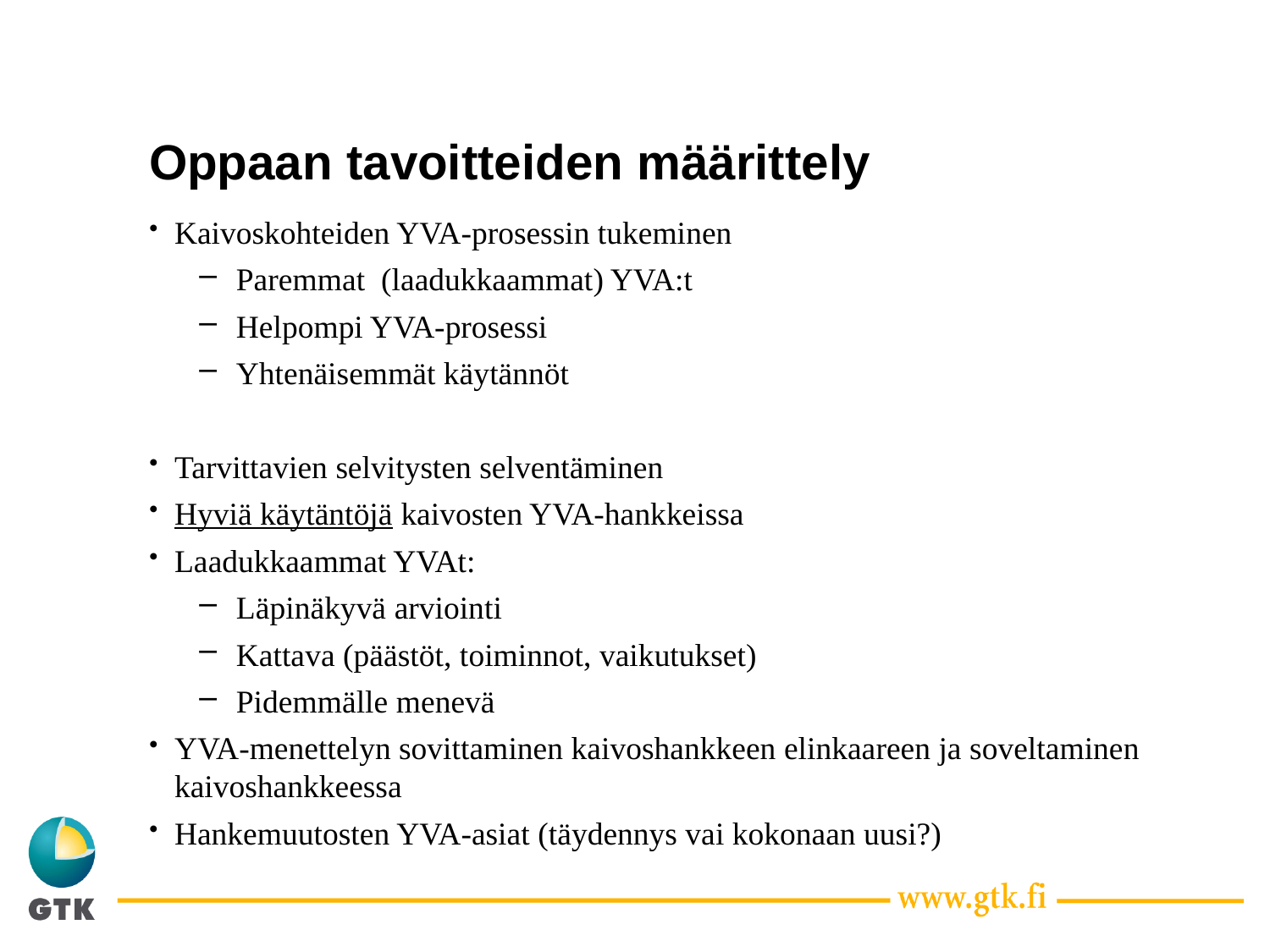

# Oppaan tavoitteiden määrittely
Kaivoskohteiden YVA-prosessin tukeminen
Paremmat  (laadukkaammat) YVA:t
Helpompi YVA-prosessi
Yhtenäisemmät käytännöt

Tarvittavien selvitysten selventäminen
Hyviä käytäntöjä kaivosten YVA-hankkeissa
Laadukkaammat YVAt:
Läpinäkyvä arviointi
Kattava (päästöt, toiminnot, vaikutukset)
Pidemmälle menevä
YVA-menettelyn sovittaminen kaivoshankkeen elinkaareen ja soveltaminen kaivoshankkeessa
Hankemuutosten YVA-asiat (täydennys vai kokonaan uusi?)